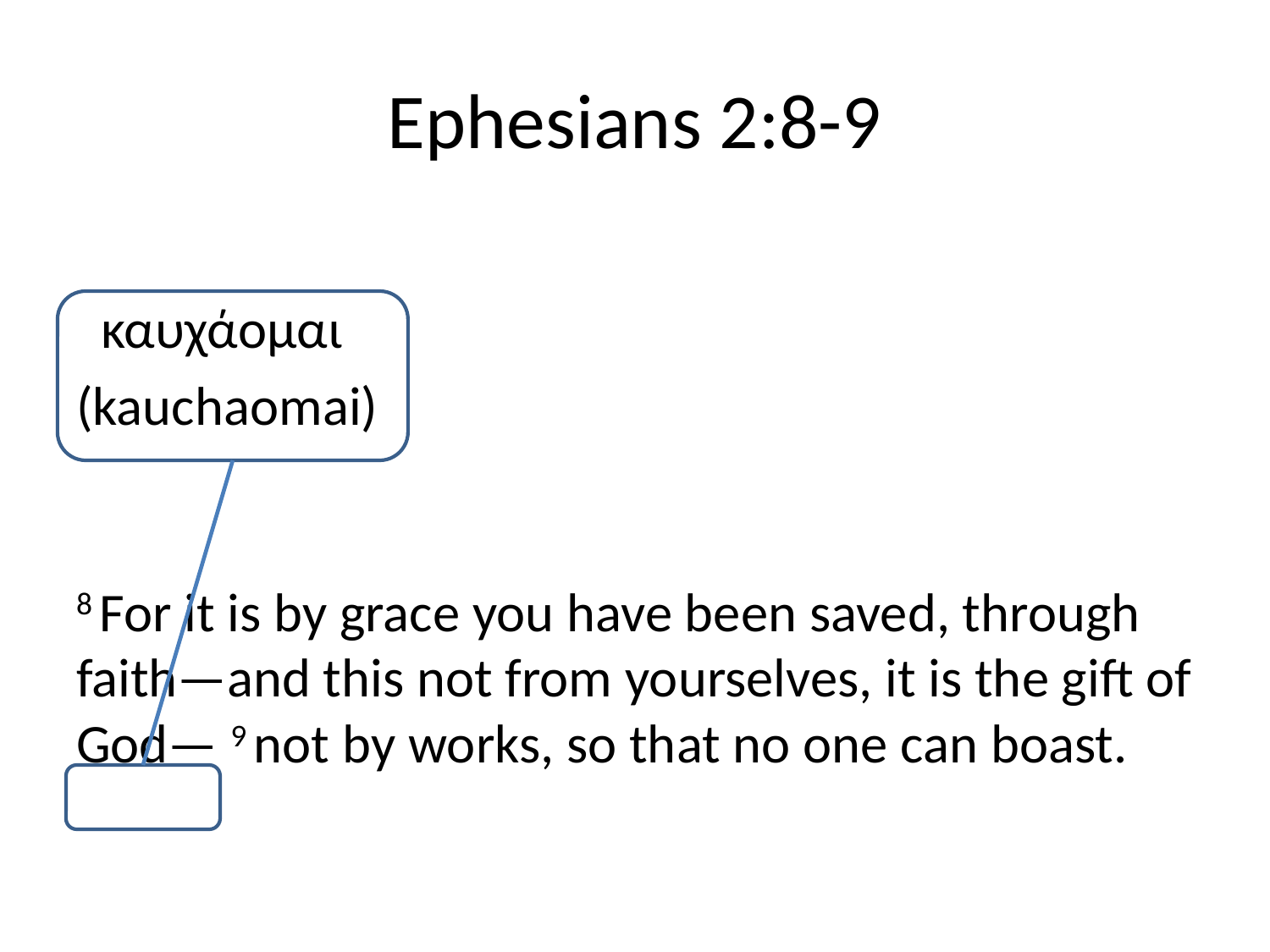

# Ephesians 2:8-9

  καυχάομαι
(kauchaomai)

8 For it is by grace you have been saved, through faith—and this not from yourselves, it is the gift of God— 9 not by works, so that no one can boast.